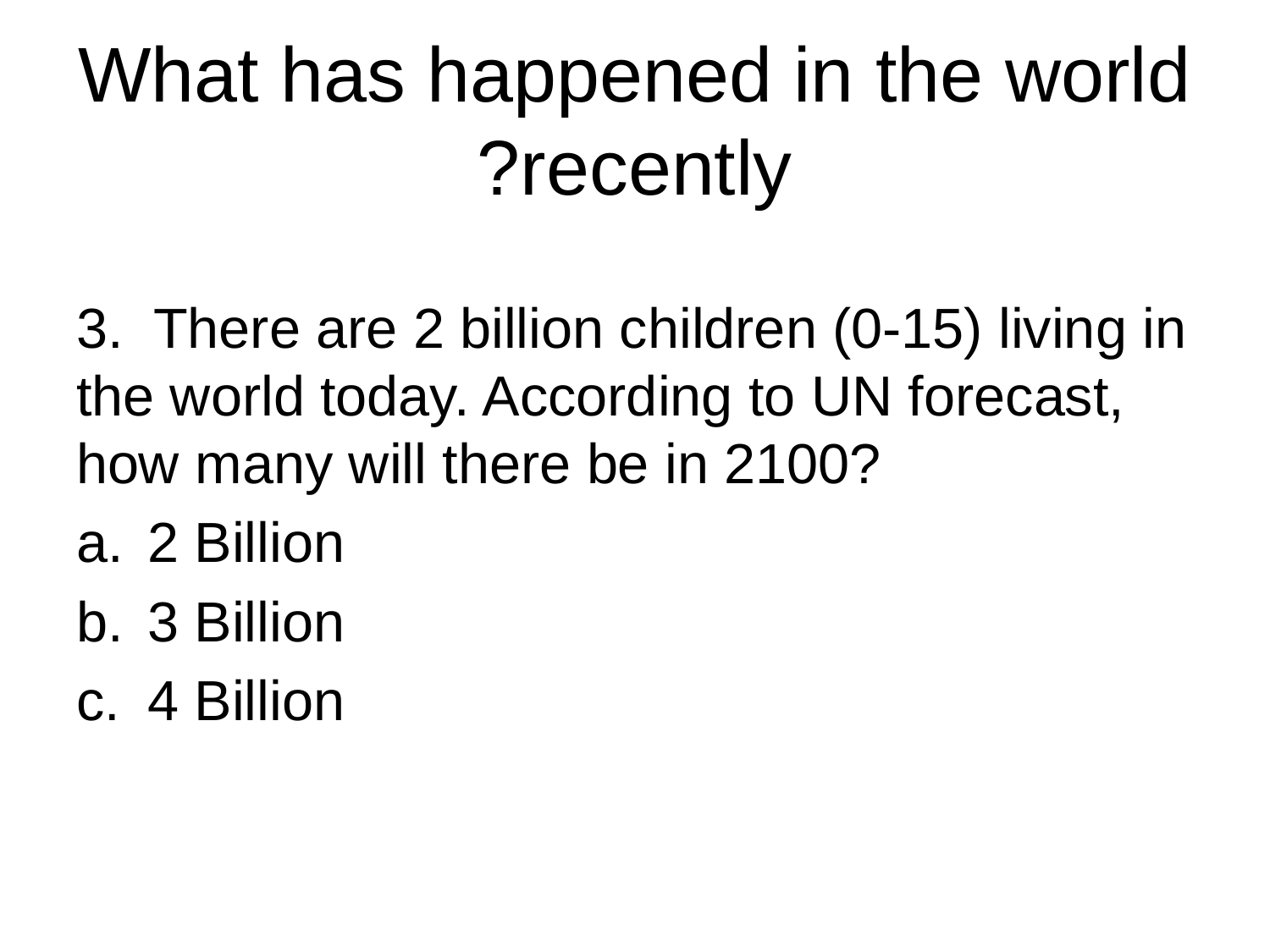

# What has happened in the world recently?
3.  There are 2 billion children (0-15) living in the world today. According to UN forecast, how many will there be in 2100?
2 Billion
3 Billion
4 Billion